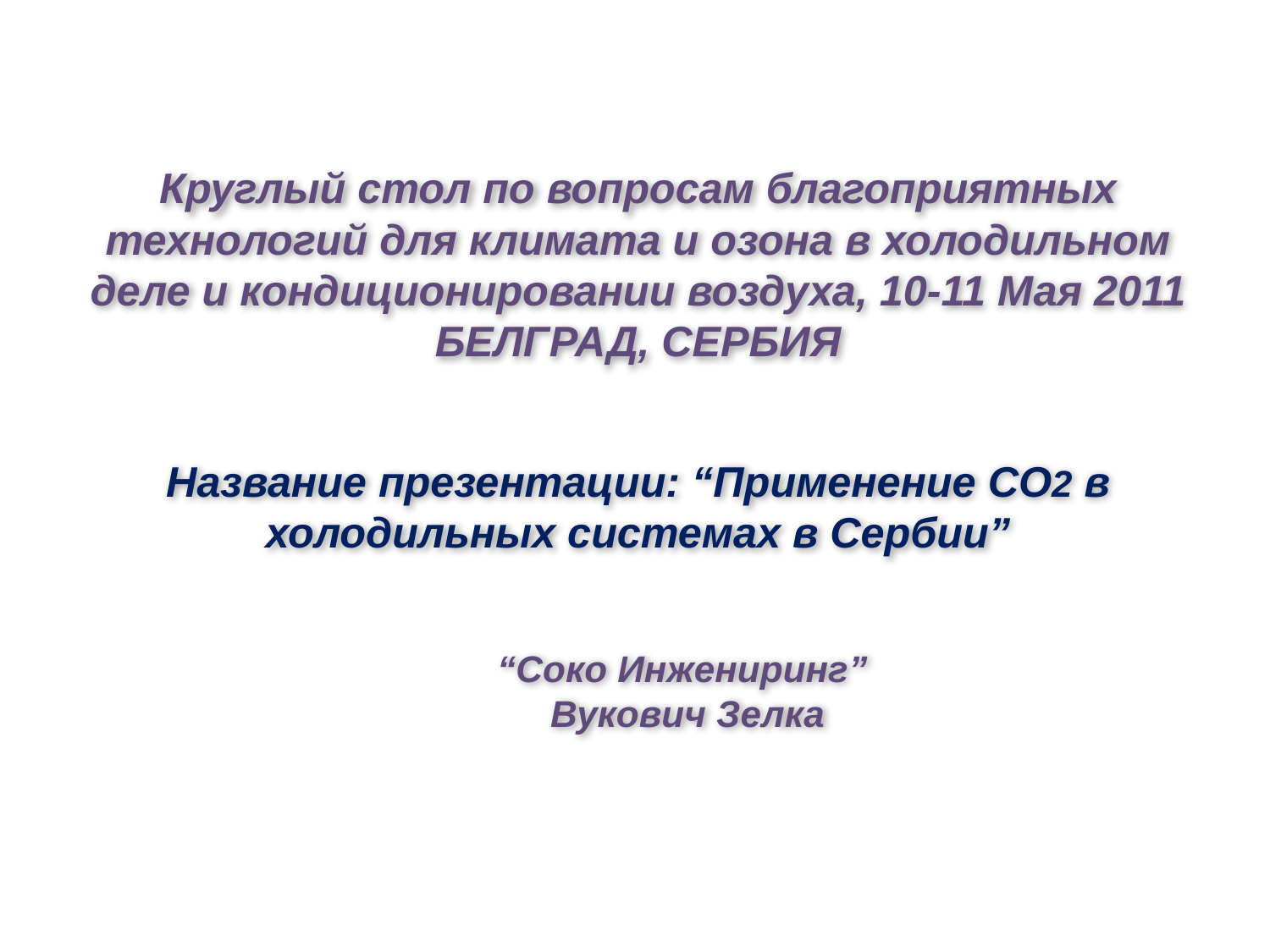

# Круглый стол по вопросам благоприятных технологий для климата и озона в холодильном деле и кондиционировании воздуха, 10-11 Мая 2011 БЕЛГРАД, СЕРБИЯ Название презентации: “Применение CO2 в холодильных системах в Сербии” “Соко Инжениринг” Вукович Зелка